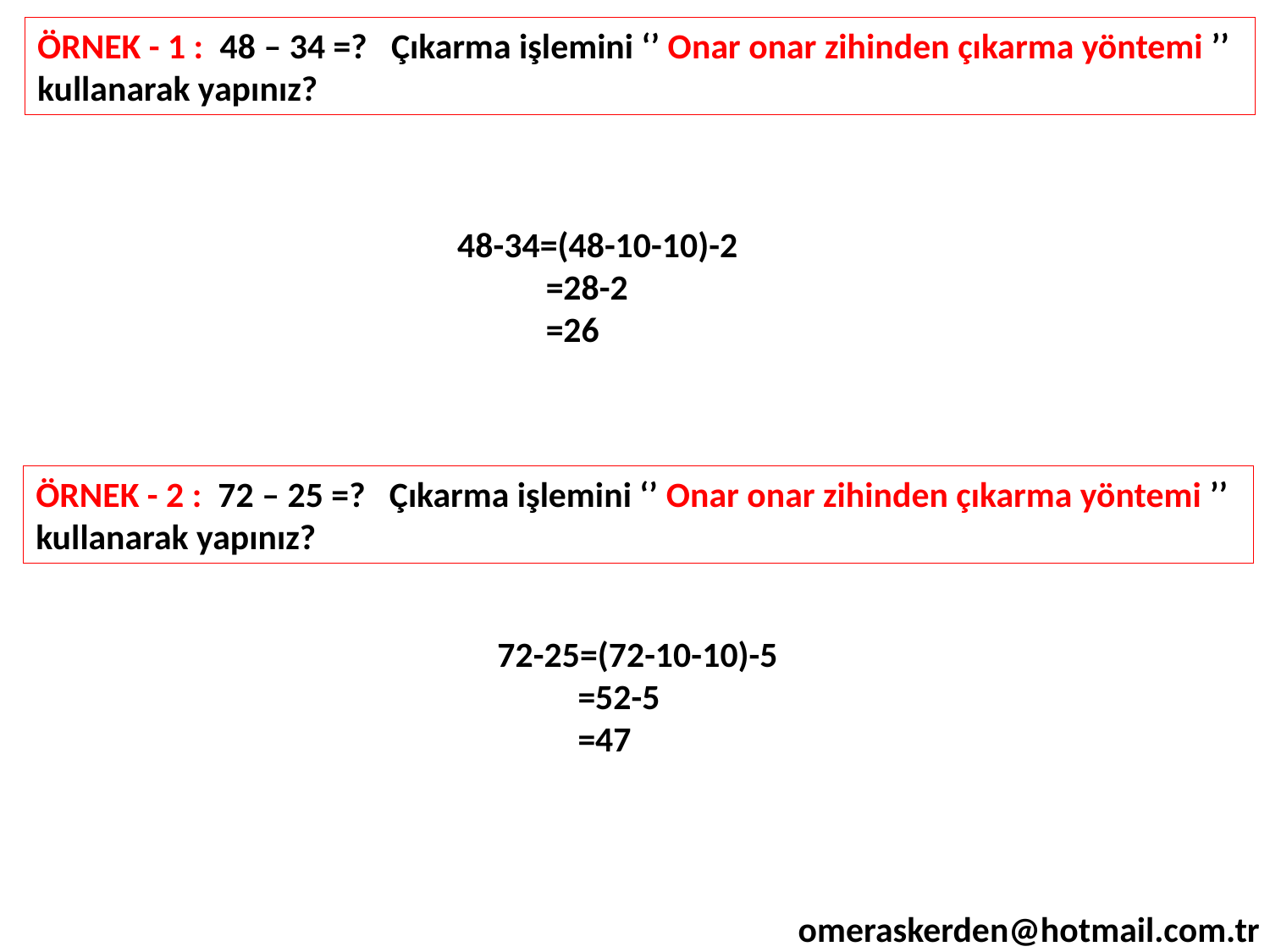

ÖRNEK - 1 :  48 – 34 =?   Çıkarma işlemini ‘’ Onar onar zihinden çıkarma yöntemi ’’ kullanarak yapınız?
48-34=(48-10-10)-2
           =28-2
           =26
ÖRNEK - 2 :  72 – 25 =?   Çıkarma işlemini ‘’ Onar onar zihinden çıkarma yöntemi ’’ kullanarak yapınız?
72-25=(72-10-10)-5
          =52-5
          =47
omeraskerden@hotmail.com.tr